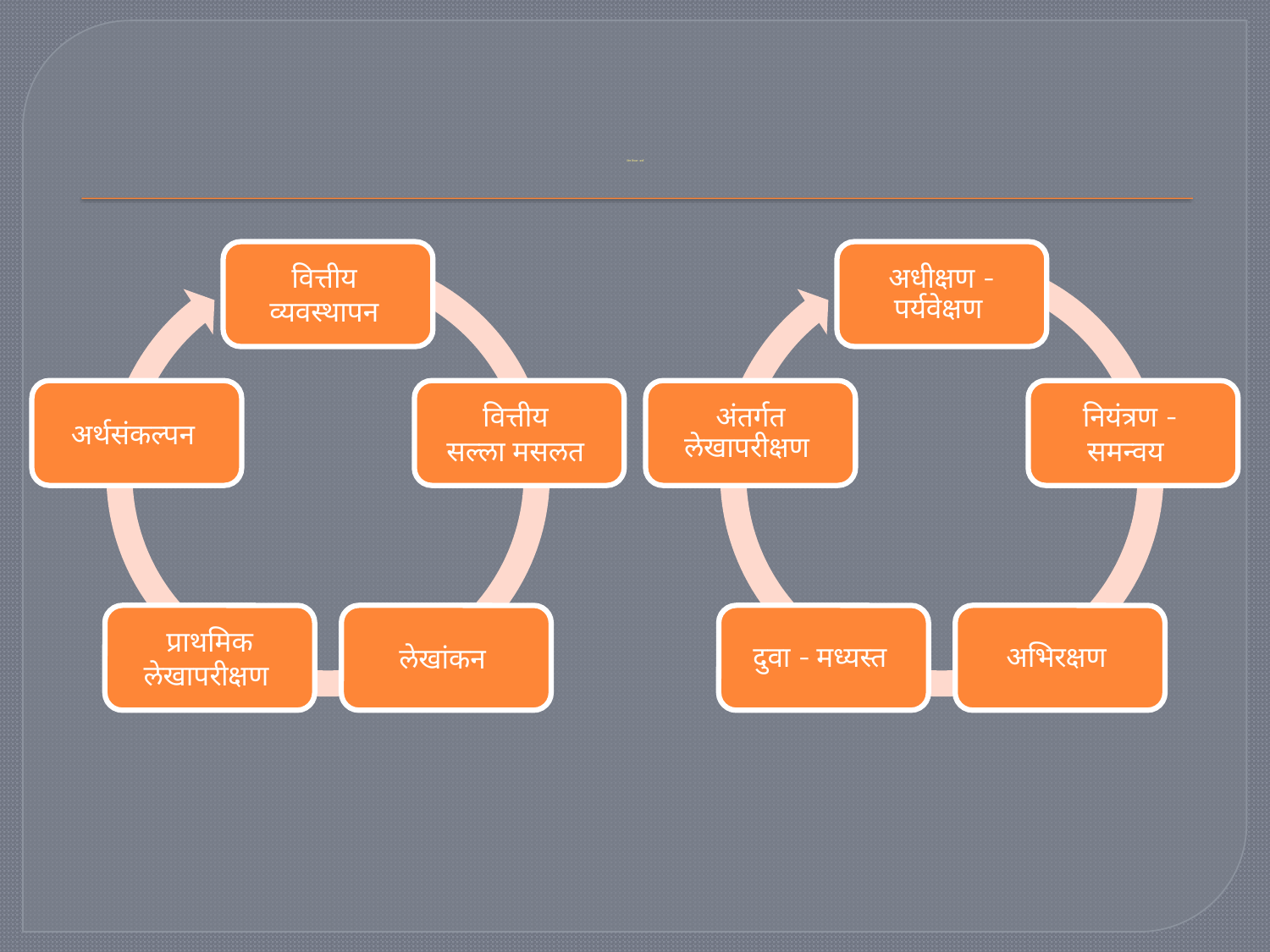

वित्तीय
व्यवस्थापन
वित्तीय
सल्ला मसलत
लेखांकन
प्राथमिक लेखापरीक्षण
अर्थसंकल्पन
अधीक्षण - पर्यवेक्षण
नियंत्रण -
समन्वय
अभिरक्षण
दुवा - मध्यस्त
अंतर्गत लेखापरीक्षण
# वित्त विभाग : कार्ये